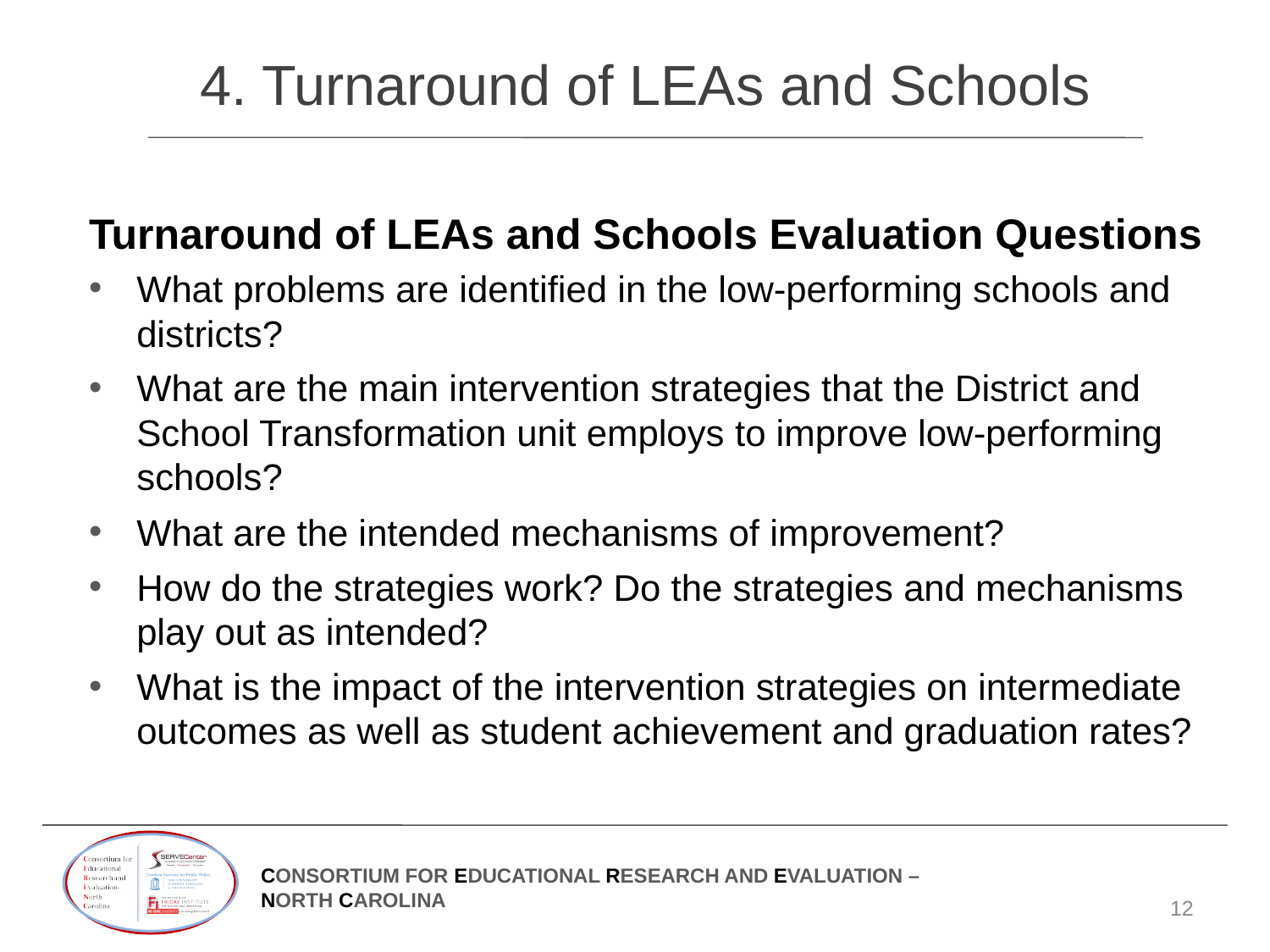

# 4. Turnaround of LEAs and Schools
Turnaround of LEAs and Schools Evaluation Questions
What problems are identified in the low-performing schools and districts?
What are the main intervention strategies that the District and School Transformation unit employs to improve low-performing schools?
What are the intended mechanisms of improvement?
How do the strategies work? Do the strategies and mechanisms play out as intended?
What is the impact of the intervention strategies on intermediate outcomes as well as student achievement and graduation rates?
12